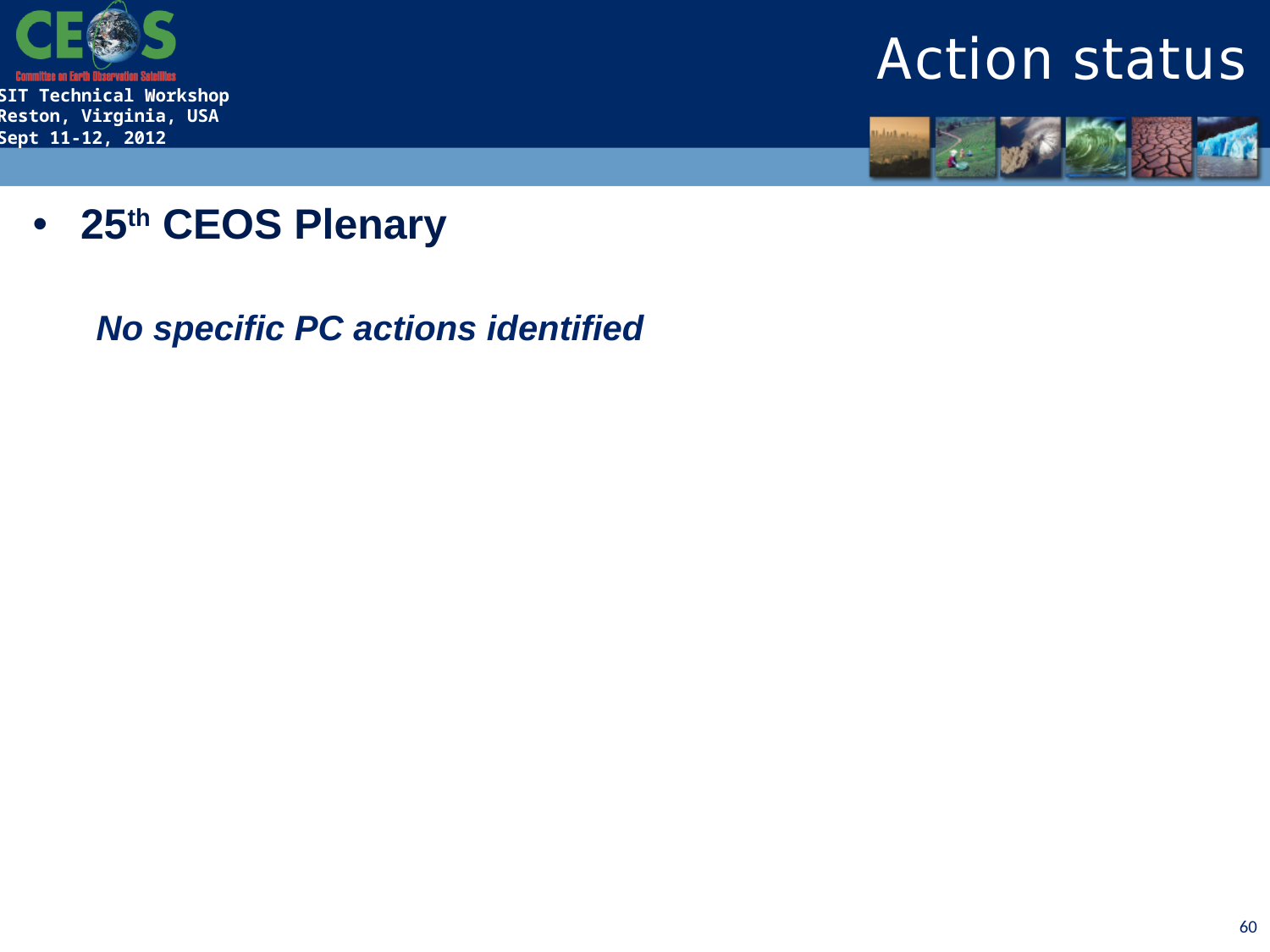

Action status
25th CEOS Plenary

No specific PC actions identified

60